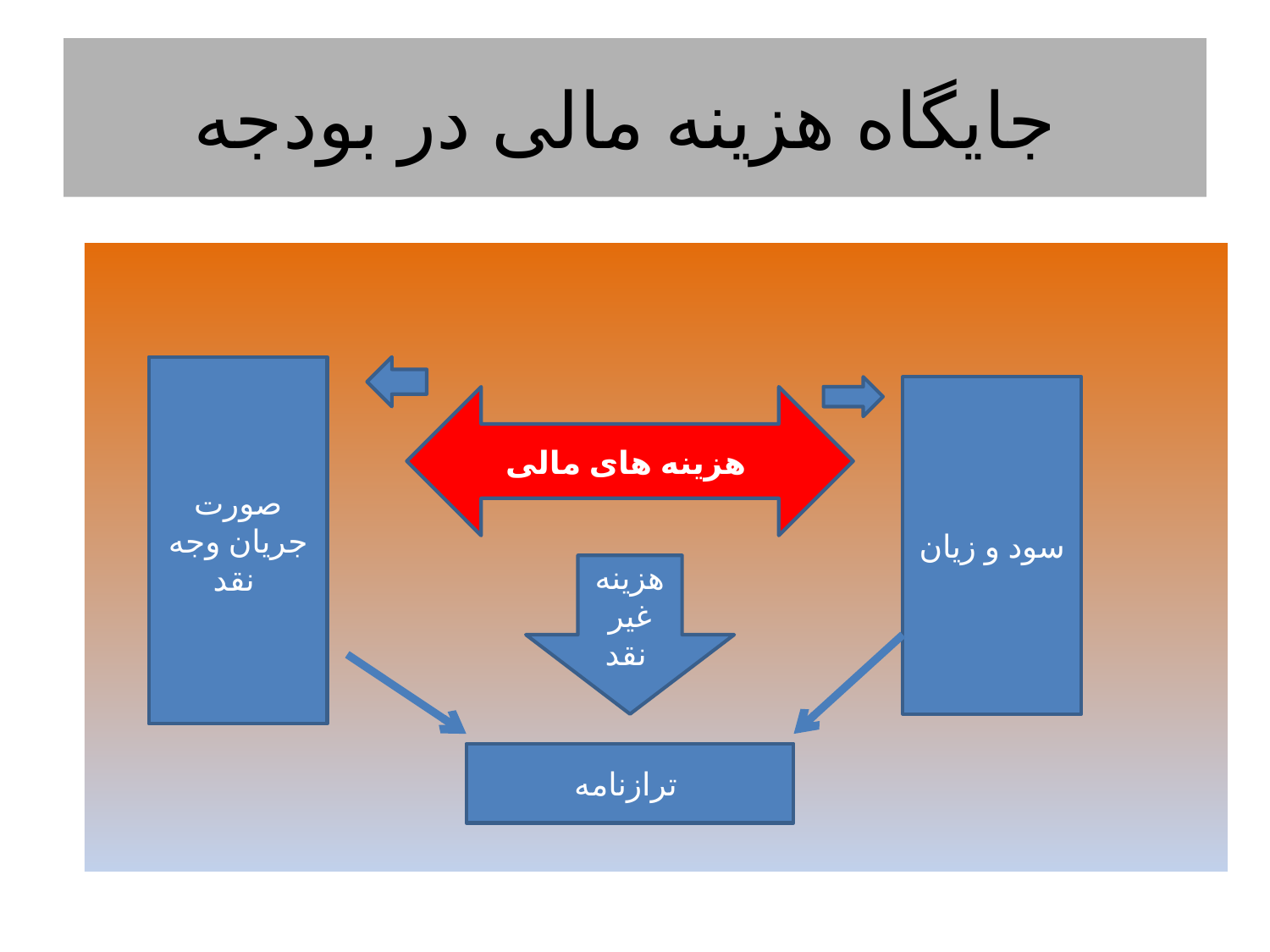

# جایگاه هزینه مالی در بودجه

صورت جریان وجه نقد

سود و زیان
هزینه های مالی
هزینه غیر نقد
ترازنامه